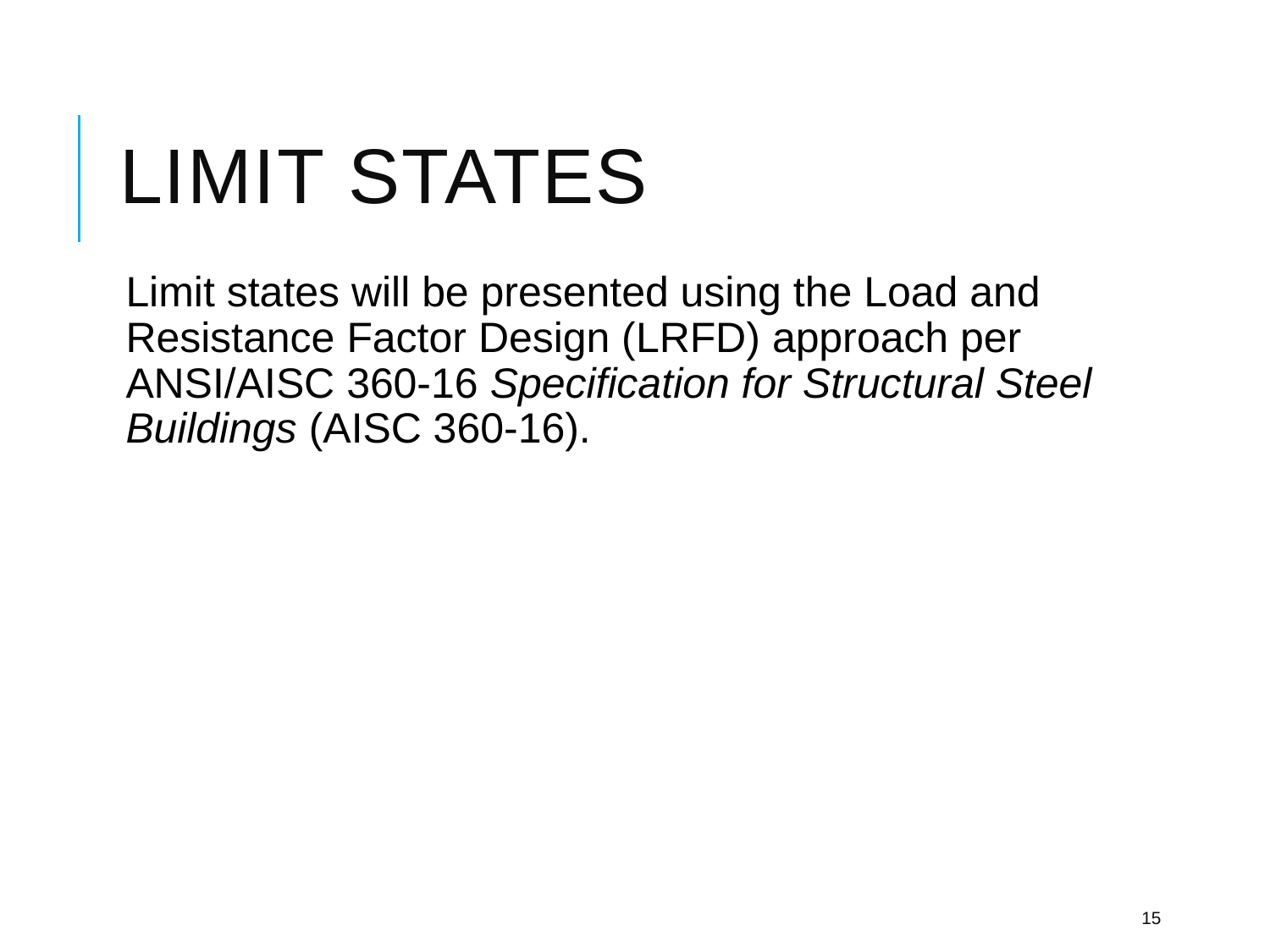

# Limit states
Limit states will be presented using the Load and Resistance Factor Design (LRFD) approach per ANSI/AISC 360-16 Specification for Structural Steel Buildings (AISC 360-16).

15